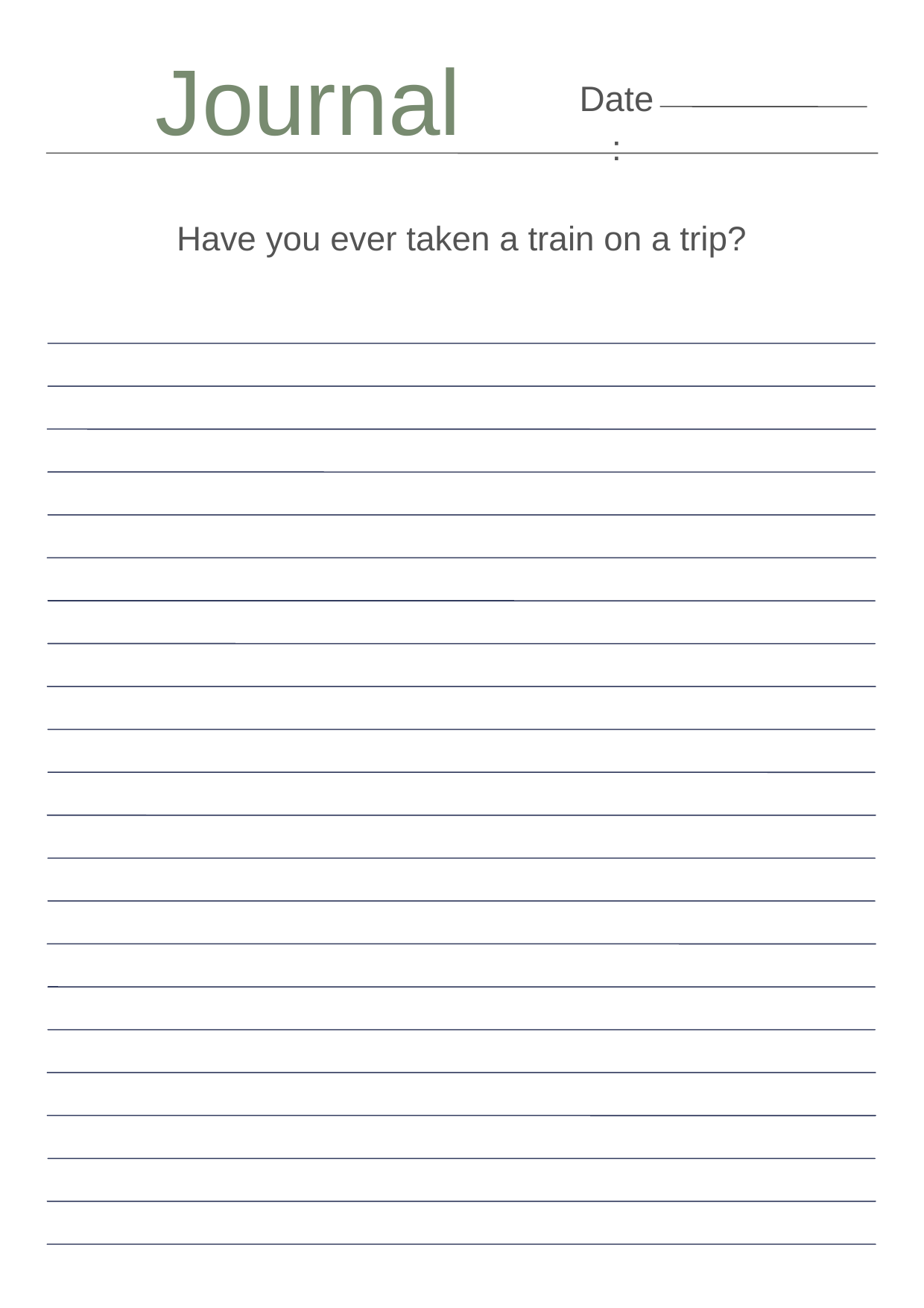

Journal
Date:

Have you ever taken a train on a trip?